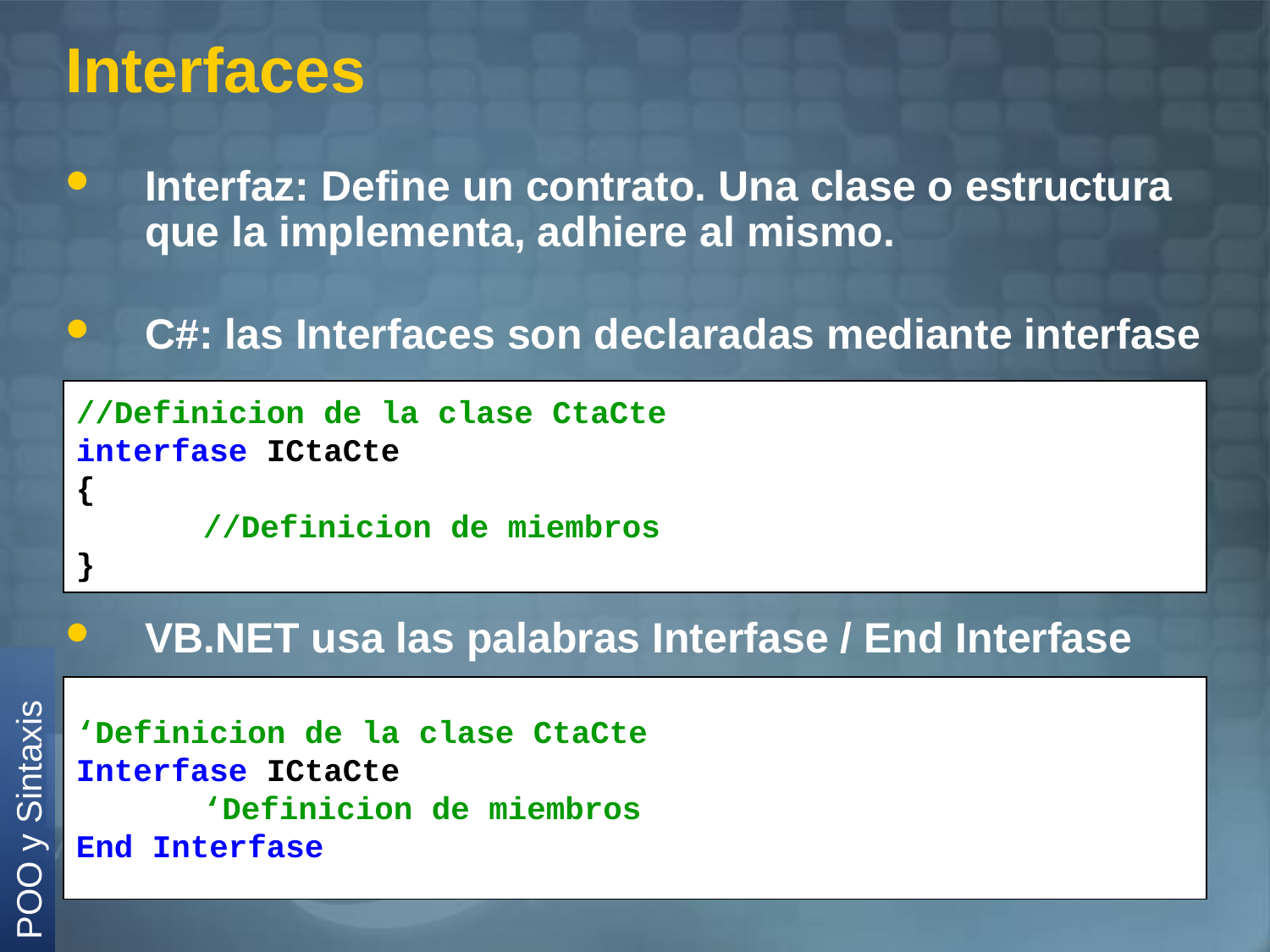

# Interfaces
Interfaz: Define un contrato. Una clase o estructura que la implementa, adhiere al mismo.
C#: las Interfaces son declaradas mediante interfase
//Definicion de la clase CtaCte
interfase ICtaCte
{
	//Definicion de miembros
}
VB.NET usa las palabras Interfase / End Interfase
‘Definicion de la clase CtaCte
Interfase ICtaCte
	‘Definicion de miembros
End Interfase
POO y Sintaxis